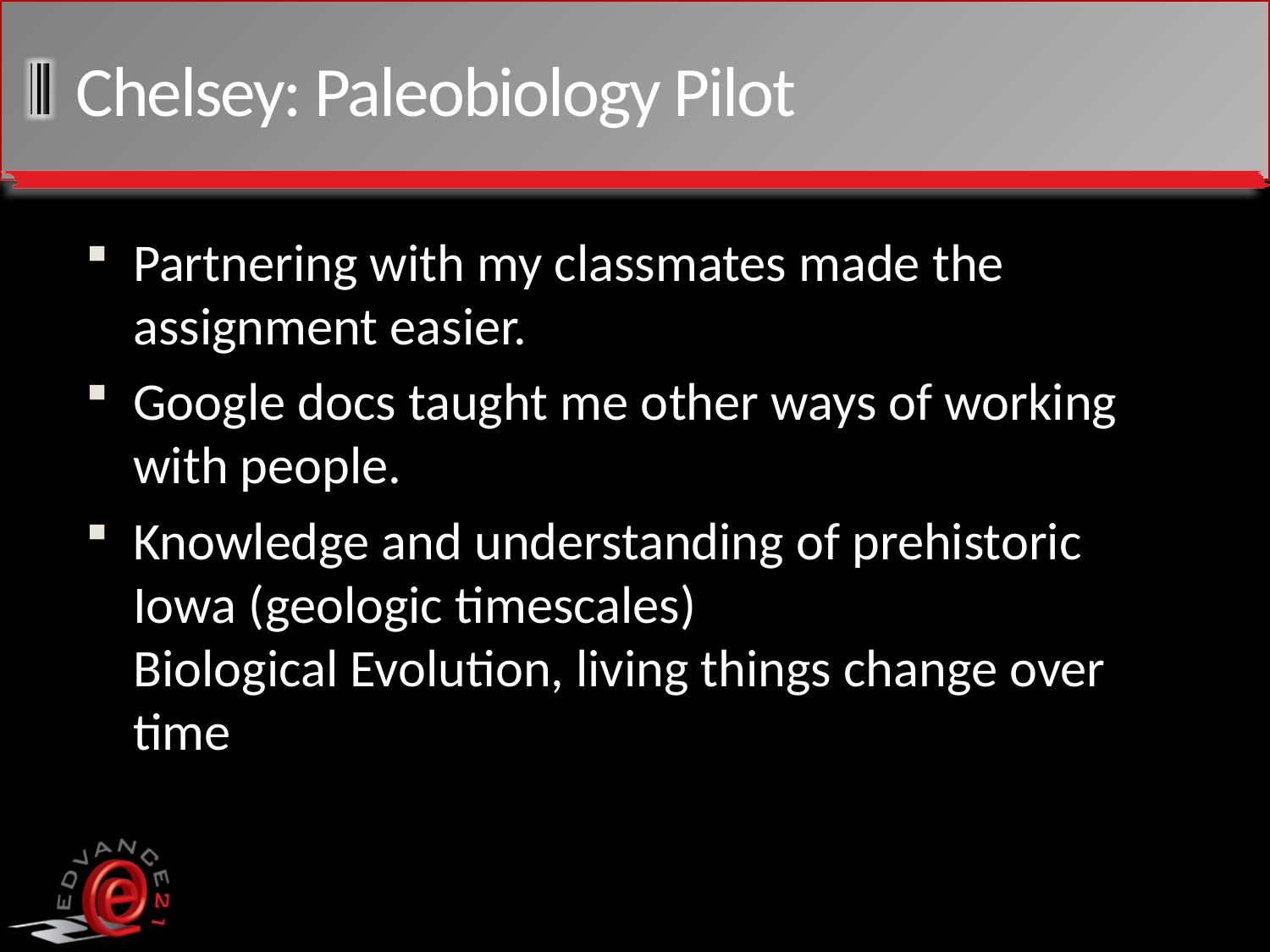

# Chelsey: Paleobiology Pilot
Partnering with my classmates made the assignment easier.
Google docs taught me other ways of working with people.
Knowledge and understanding of prehistoric Iowa (geologic timescales)
Biological Evolution, living things change over time